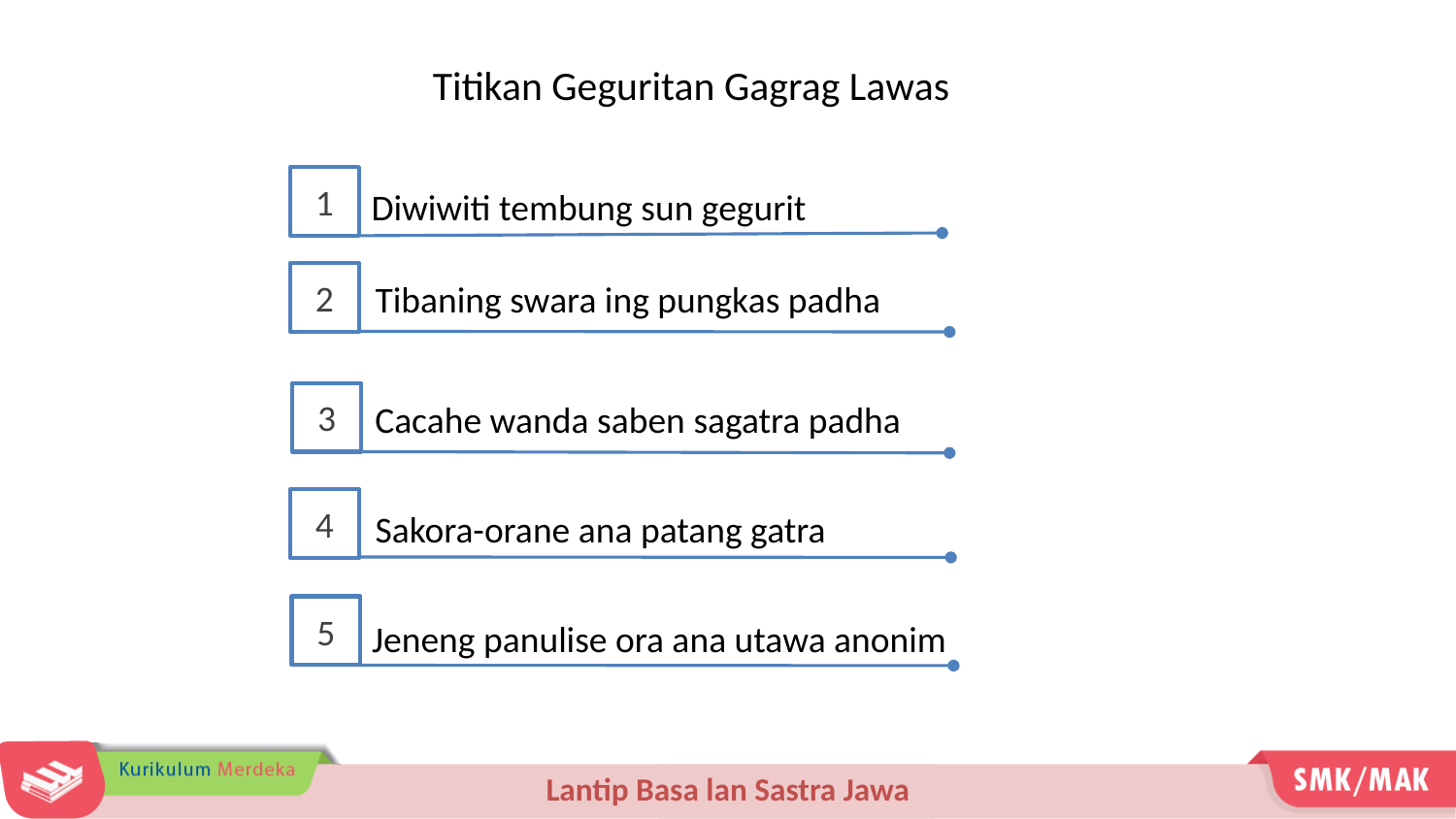

Titikan Geguritan Gagrag Lawas
1
Diwiwiti tembung sun gegurit
2
Tibaning swara ing pungkas padha
3
Cacahe wanda saben sagatra padha
4
Sakora-orane ana patang gatra
5
Jeneng panulise ora ana utawa anonim